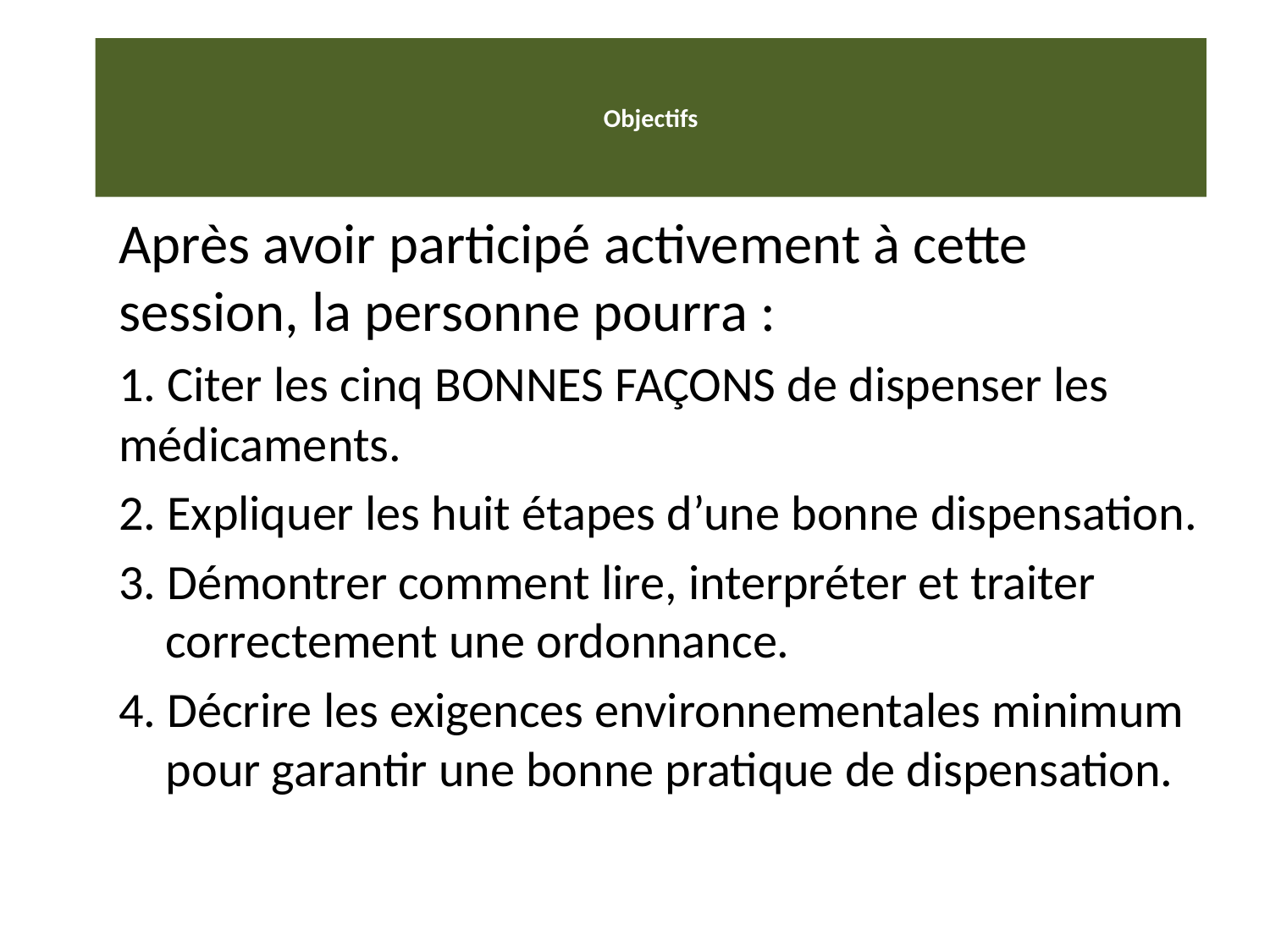

# Objectifs
Après avoir participé activement à cette session, la personne pourra :
1. Citer les cinq BONNES FAÇONS de dispenser les médicaments.
2. Expliquer les huit étapes d’une bonne dispensation.
3. Démontrer comment lire, interpréter et traiter correctement une ordonnance.
4. Décrire les exigences environnementales minimum pour garantir une bonne pratique de dispensation.